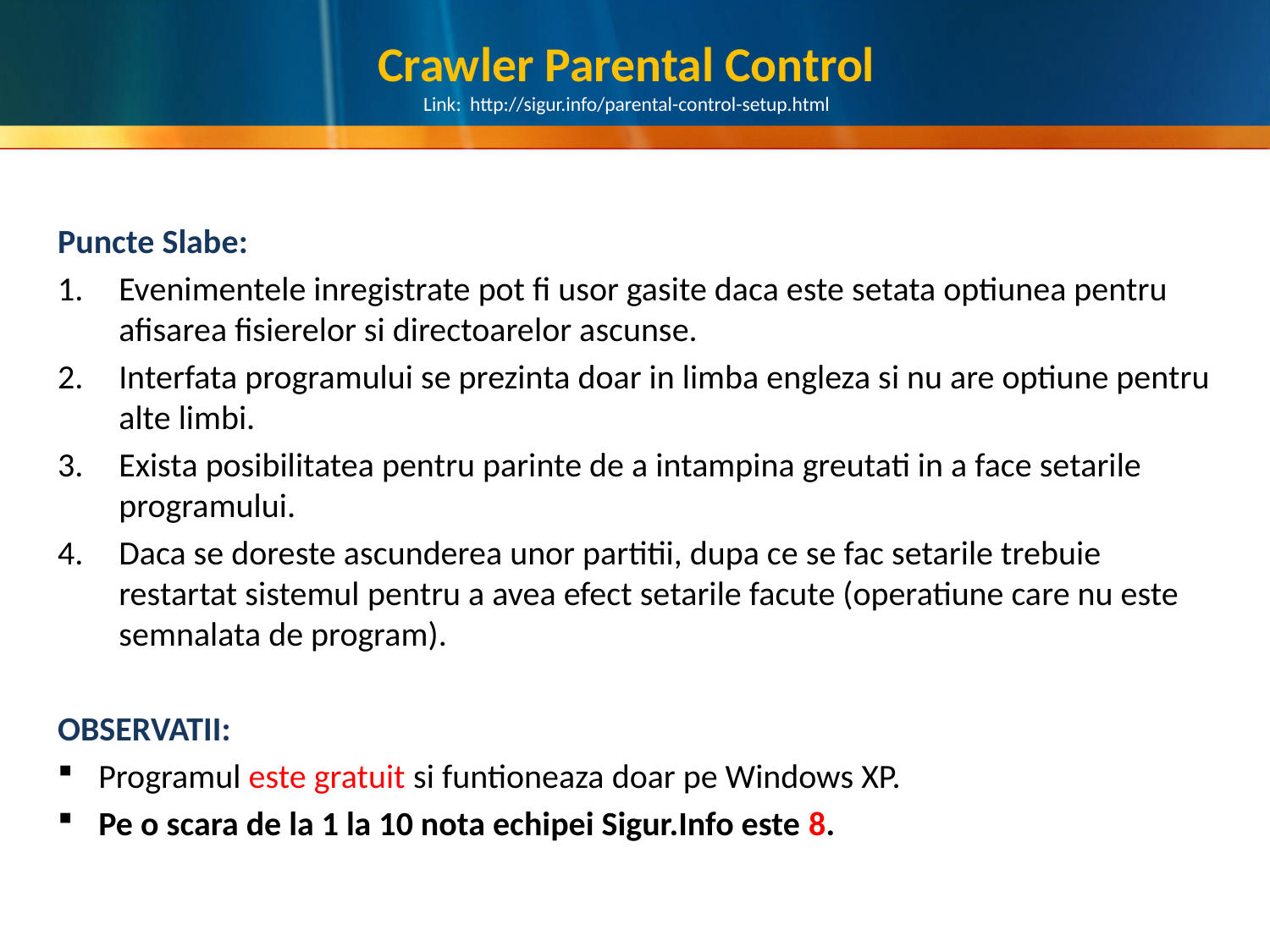

# Crawler Parental Control Link:  http://sigur.info/parental-control-setup.html

Puncte Slabe:
Evenimentele inregistrate pot fi usor gasite daca este setata optiunea pentru afisarea fisierelor si directoarelor ascunse.
Interfata programului se prezinta doar in limba engleza si nu are optiune pentru alte limbi.
Exista posibilitatea pentru parinte de a intampina greutati in a face setarile programului.
Daca se doreste ascunderea unor partitii, dupa ce se fac setarile trebuie restartat sistemul pentru a avea efect setarile facute (operatiune care nu este semnalata de program).

OBSERVATII:
Programul este gratuit si funtioneaza doar pe Windows XP.
Pe o scara de la 1 la 10 nota echipei Sigur.Info este 8.